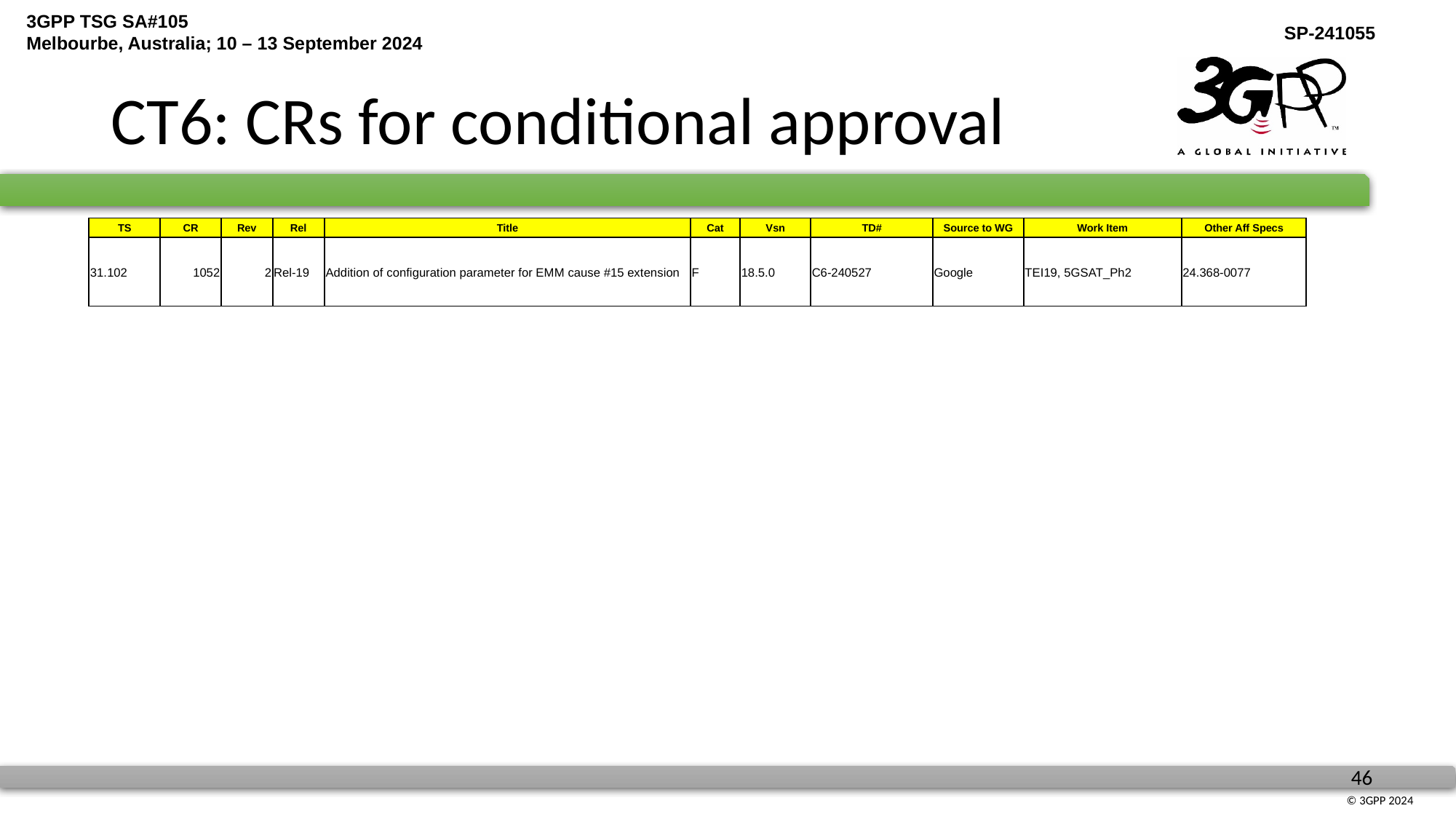

# CT6: CRs for conditional approval
| TS | CR | Rev | Rel | Title | Cat | Vsn | TD# | Source to WG | Work Item | Other Aff Specs |
| --- | --- | --- | --- | --- | --- | --- | --- | --- | --- | --- |
| 31.102 | 1052 | 2 | Rel-19 | Addition of configuration parameter for EMM cause #15 extension | F | 18.5.0 | C6-240527 | Google | TEI19, 5GSAT\_Ph2 | 24.368-0077 |